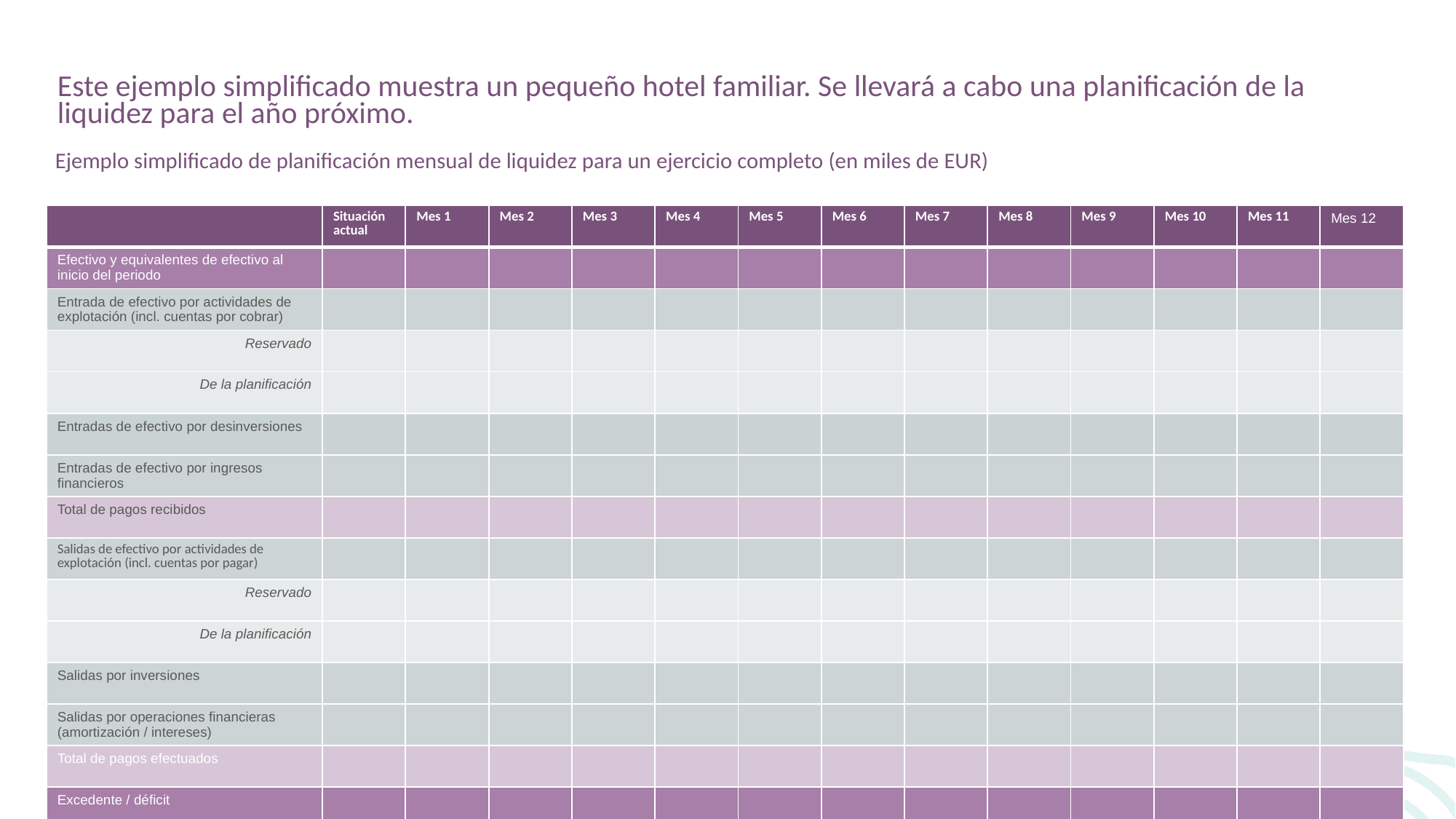

Este ejemplo simplificado muestra un pequeño hotel familiar. Se llevará a cabo una planificación de la liquidez para el año próximo.
Ejemplo simplificado de planificación mensual de liquidez para un ejercicio completo (en miles de EUR)
|  | Situación actual | Mes 1 | Mes 2 | Mes 3 | Mes 4 | Mes 5 | Mes 6 | Mes 7 | Mes 8 | Mes 9 | Mes 10 | Mes 11 | Mes 12 |
| --- | --- | --- | --- | --- | --- | --- | --- | --- | --- | --- | --- | --- | --- |
| Efectivo y equivalentes de efectivo al inicio del periodo |  |  |  |  |  |  |  |  |  |  |  |  |  |
| Entrada de efectivo por actividades de explotación (incl. cuentas por cobrar) |  |  |  |  |  |  |  |  |  |  |  |  |  |
| Reservado |  |  |  |  |  |  |  |  |  |  |  |  |  |
| De la planificación |  |  |  |  |  |  |  |  |  |  |  |  |  |
| Entradas de efectivo por desinversiones |  |  |  |  |  |  |  |  |  |  |  |  |  |
| Entradas de efectivo por ingresos financieros |  |  |  |  |  |  |  |  |  |  |  |  |  |
| Total de pagos recibidos |  |  |  |  |  |  |  |  |  |  |  |  |  |
| Salidas de efectivo por actividades de explotación (incl. cuentas por pagar) |  |  |  |  |  |  |  |  |  |  |  |  |  |
| Reservado |  |  |  |  |  |  |  |  |  |  |  |  |  |
| De la planificación |  |  |  |  |  |  |  |  |  |  |  |  |  |
| Salidas por inversiones |  |  |  |  |  |  |  |  |  |  |  |  |  |
| Salidas por operaciones financieras (amortización / intereses) |  |  |  |  |  |  |  |  |  |  |  |  |  |
| Total de pagos efectuados |  |  |  |  |  |  |  |  |  |  |  |  |  |
| Excedente / déficit |  |  |  |  |  |  |  |  |  |  |  |  |  |
| Medidas |  |  |  |  |  |  |  |  |  |  |  |  |  |
| Efectivo y equivalentes de efectivo al final del periodo |  |  |  |  |  |  |  |  |  |  |  |  |  |